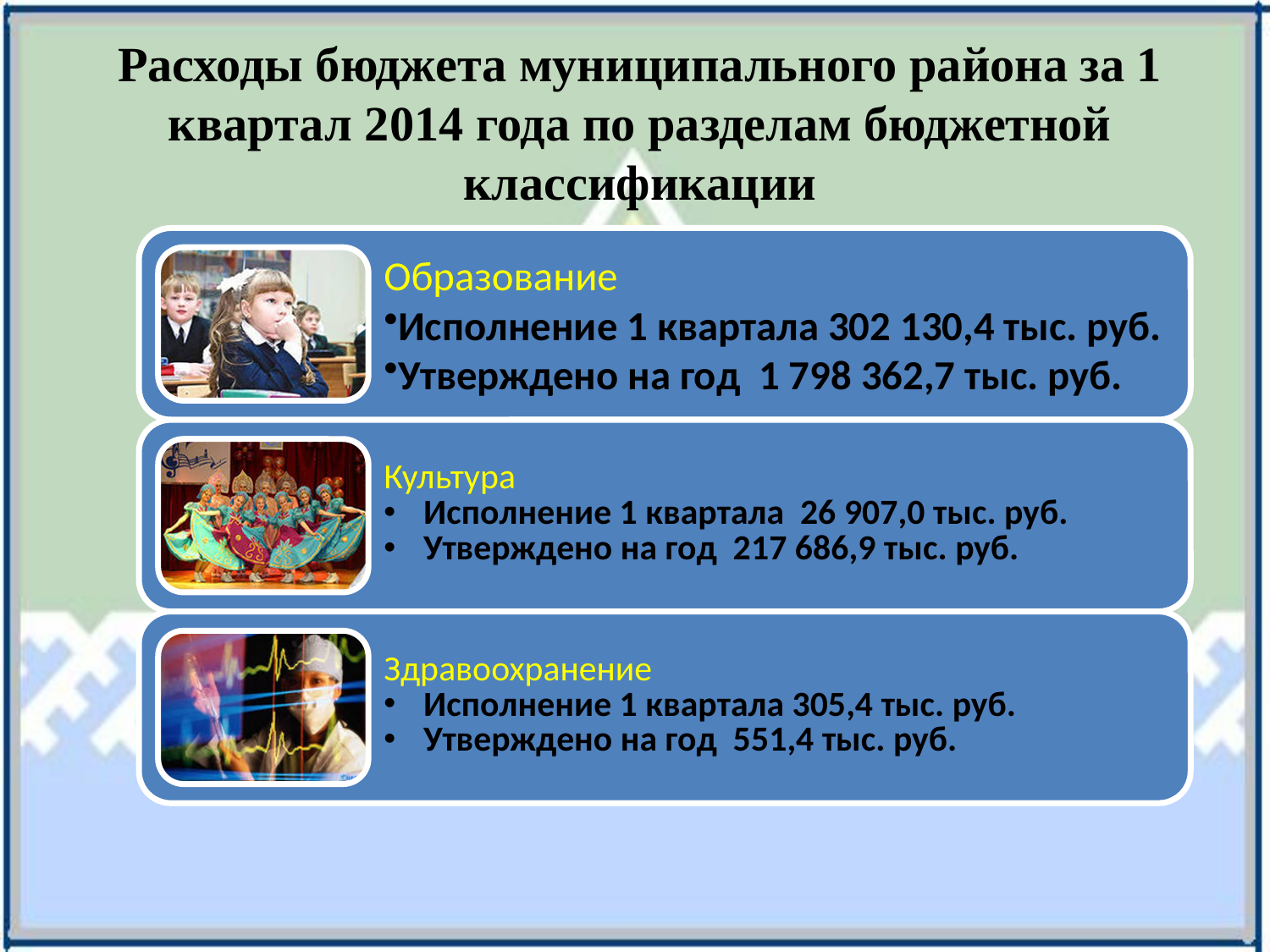

Расходы бюджета муниципального района за 1 квартал 2014 года по разделам бюджетной классификации
Образование
Исполнение 1 квартала 302 130,4 тыс. руб.
Утверждено на год  1 798 362,7 тыс. руб.
Культура
Утверждено на год  217 686,9 тыс. руб.
Здравоохранение
Исполнение 1 квартала 305,4 тыс. руб.
Утверждено на год  551,4 тыс. руб.
Исполнение 1 квартала  26 907,0 тыс. руб.